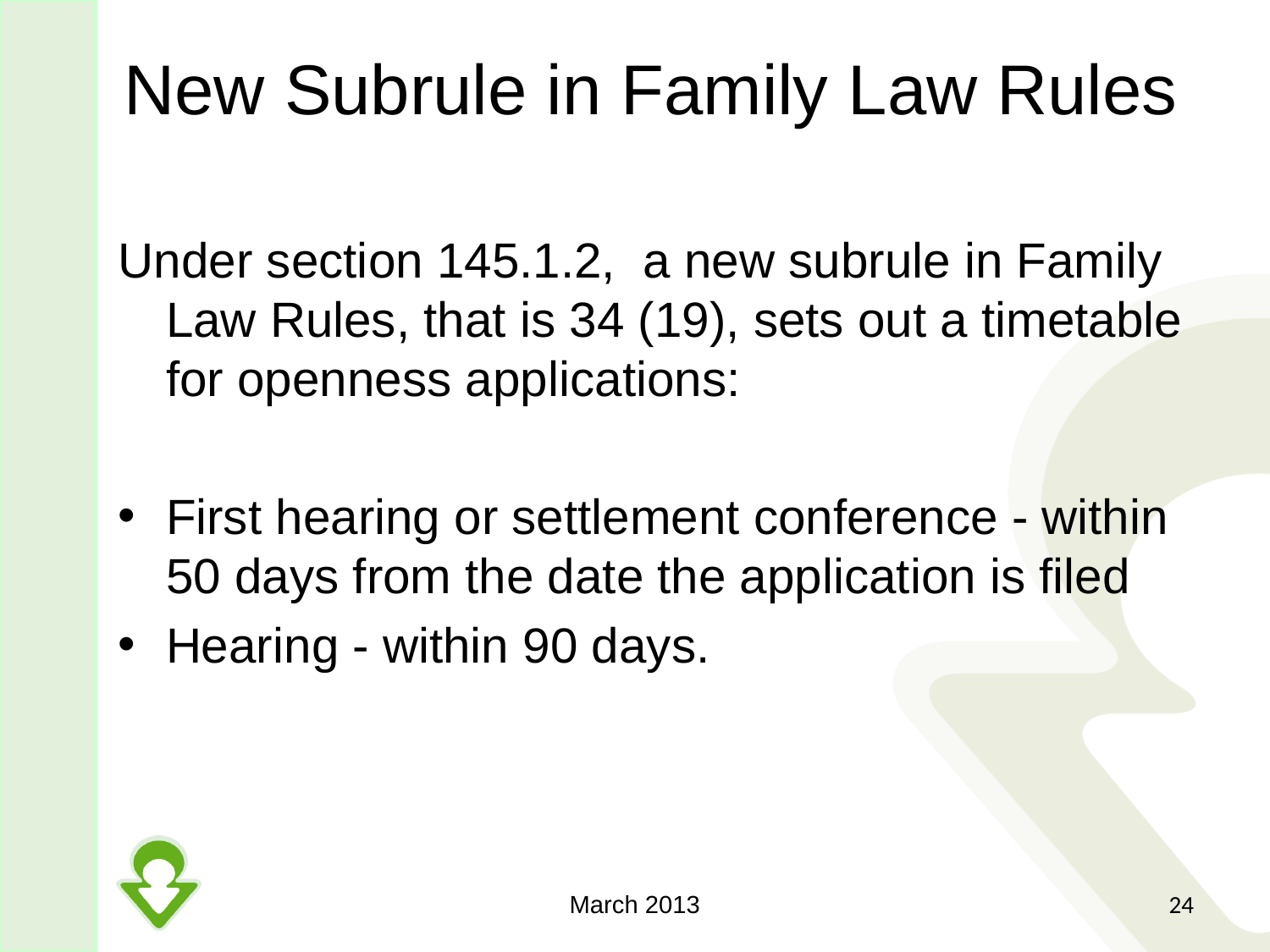

# New Subrule in Family Law Rules
Under section 145.1.2,  a new subrule in Family Law Rules, that is 34 (19), sets out a timetable for openness applications:

First hearing or settlement conference - within 50 days from the date the application is filed
Hearing - within 90 days.

March 2013
24